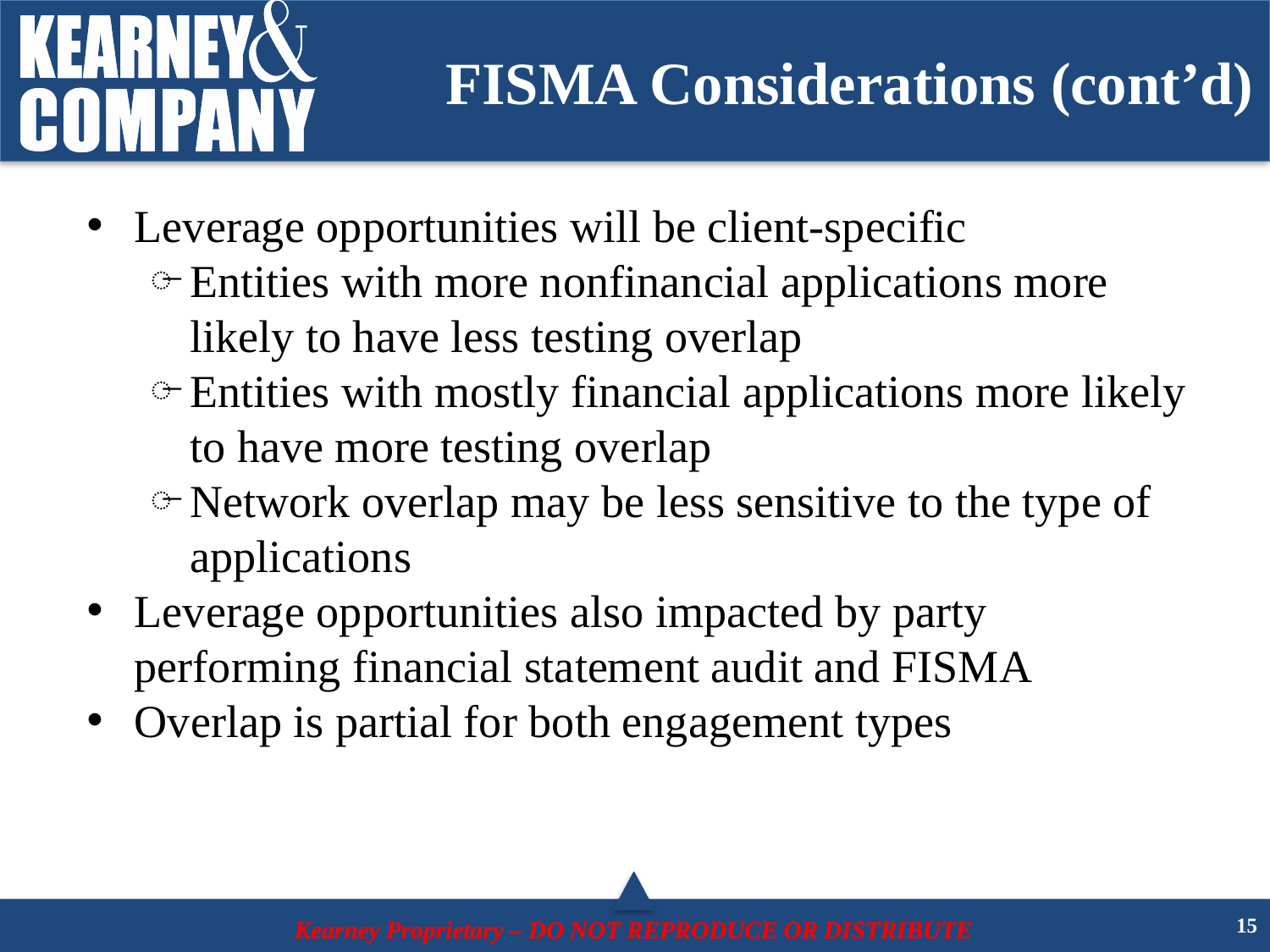

# FISMA Considerations (cont’d)
Leverage opportunities will be client-specific
Entities with more nonfinancial applications more likely to have less testing overlap
Entities with mostly financial applications more likely to have more testing overlap
Network overlap may be less sensitive to the type of applications
Leverage opportunities also impacted by party performing financial statement audit and FISMA
Overlap is partial for both engagement types

15